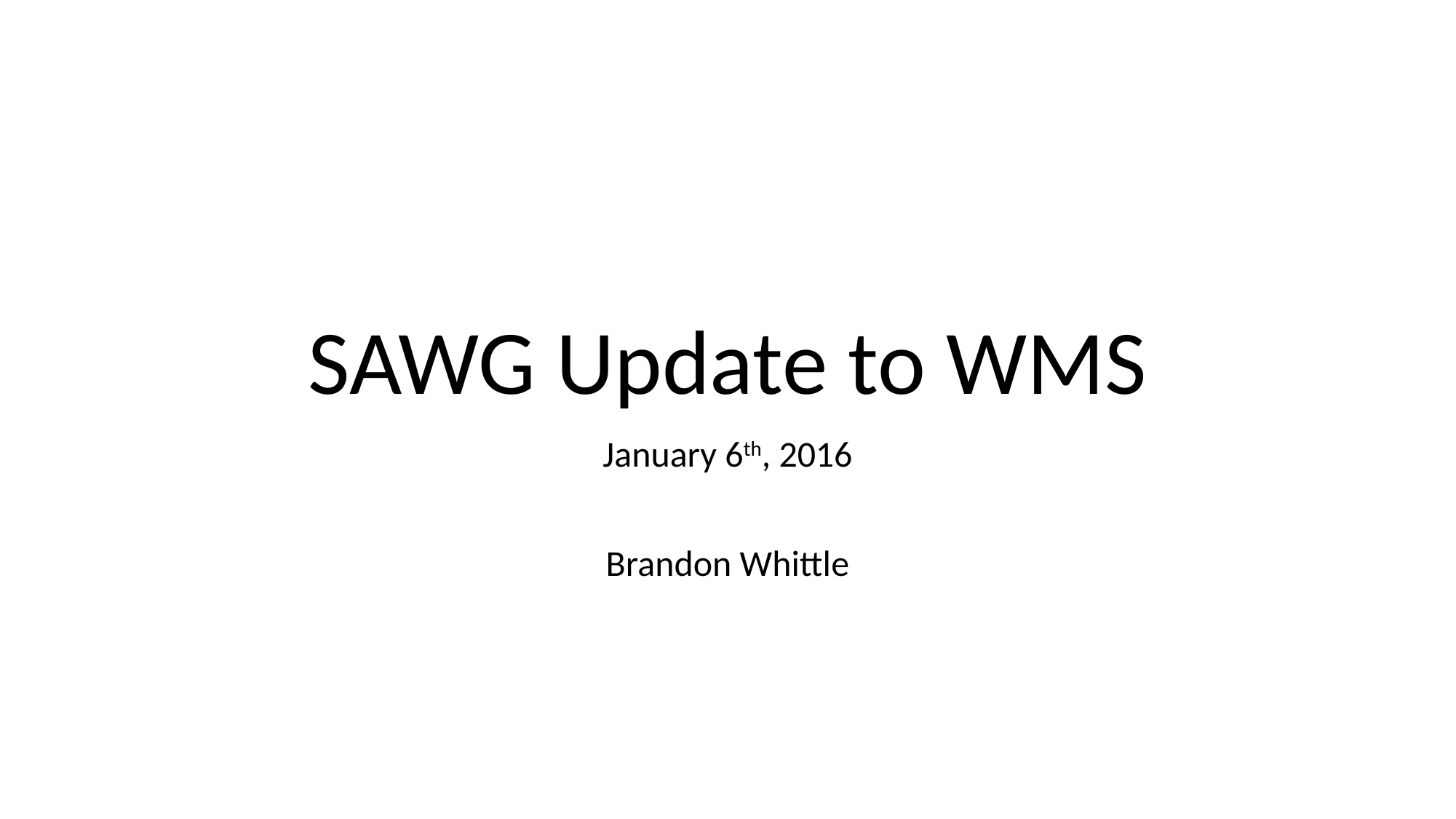

# SAWG Update to WMS
January 6th, 2016

Brandon Whittle